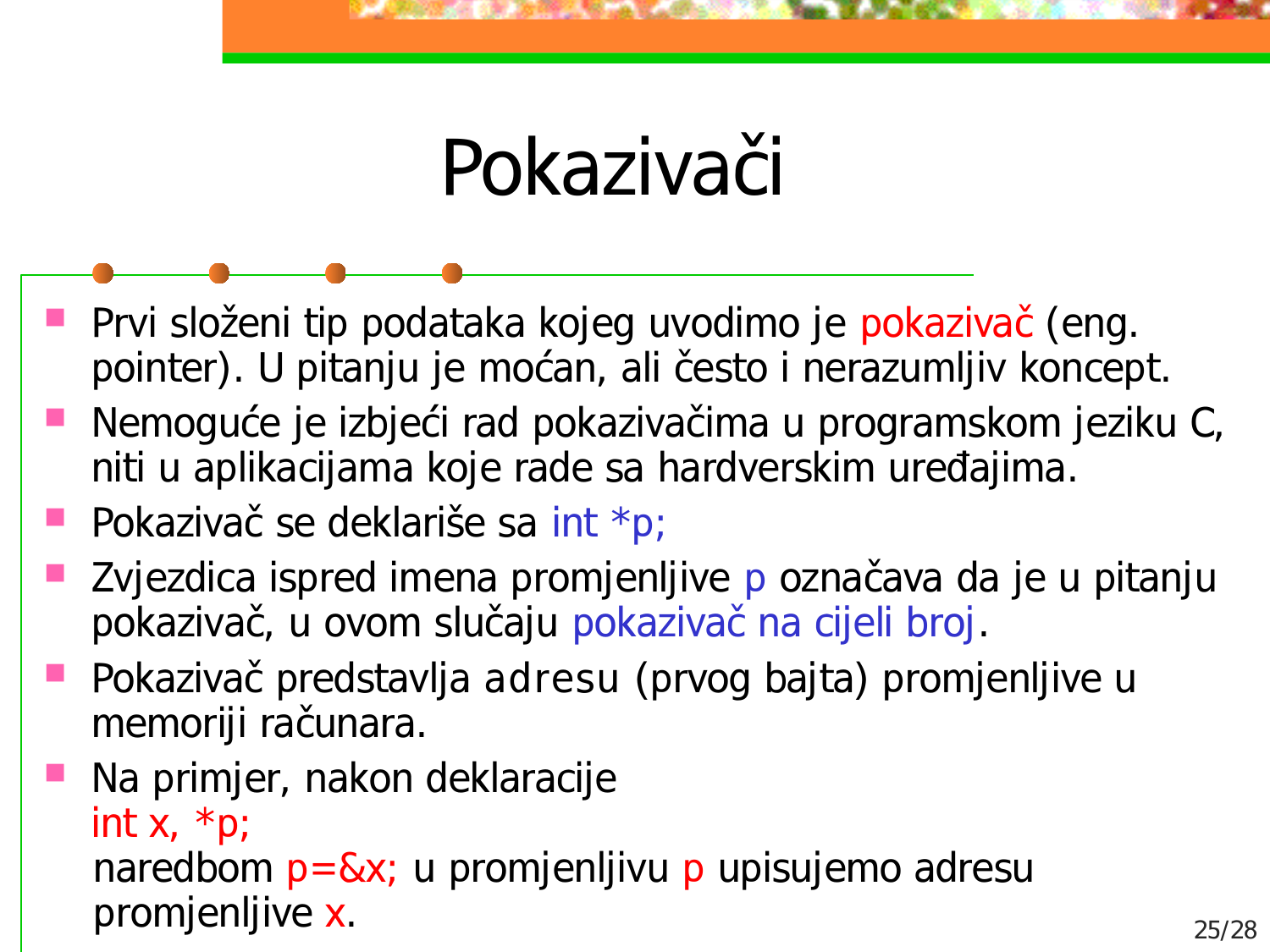

# Pokazivači
Prvi složeni tip podataka kojeg uvodimo je pokazivač (eng. pointer). U pitanju je moćan, ali često i nerazumljiv koncept.
Nemoguće je izbjeći rad pokazivačima u programskom jeziku C, niti u aplikacijama koje rade sa hardverskim uređajima.
Pokazivač se deklariše sa int *p;
Zvjezdica ispred imena promjenljive p označava da je u pitanju pokazivač, u ovom slučaju pokazivač na cijeli broj.
Pokazivač predstavlja adresu (prvog bajta) promjenljive u memoriji računara.
Na primjer, nakon deklaracije
int x, *p;
naredbom p=&x; u promjenljivu p upisujemo adresu promjenljive x.
25/28